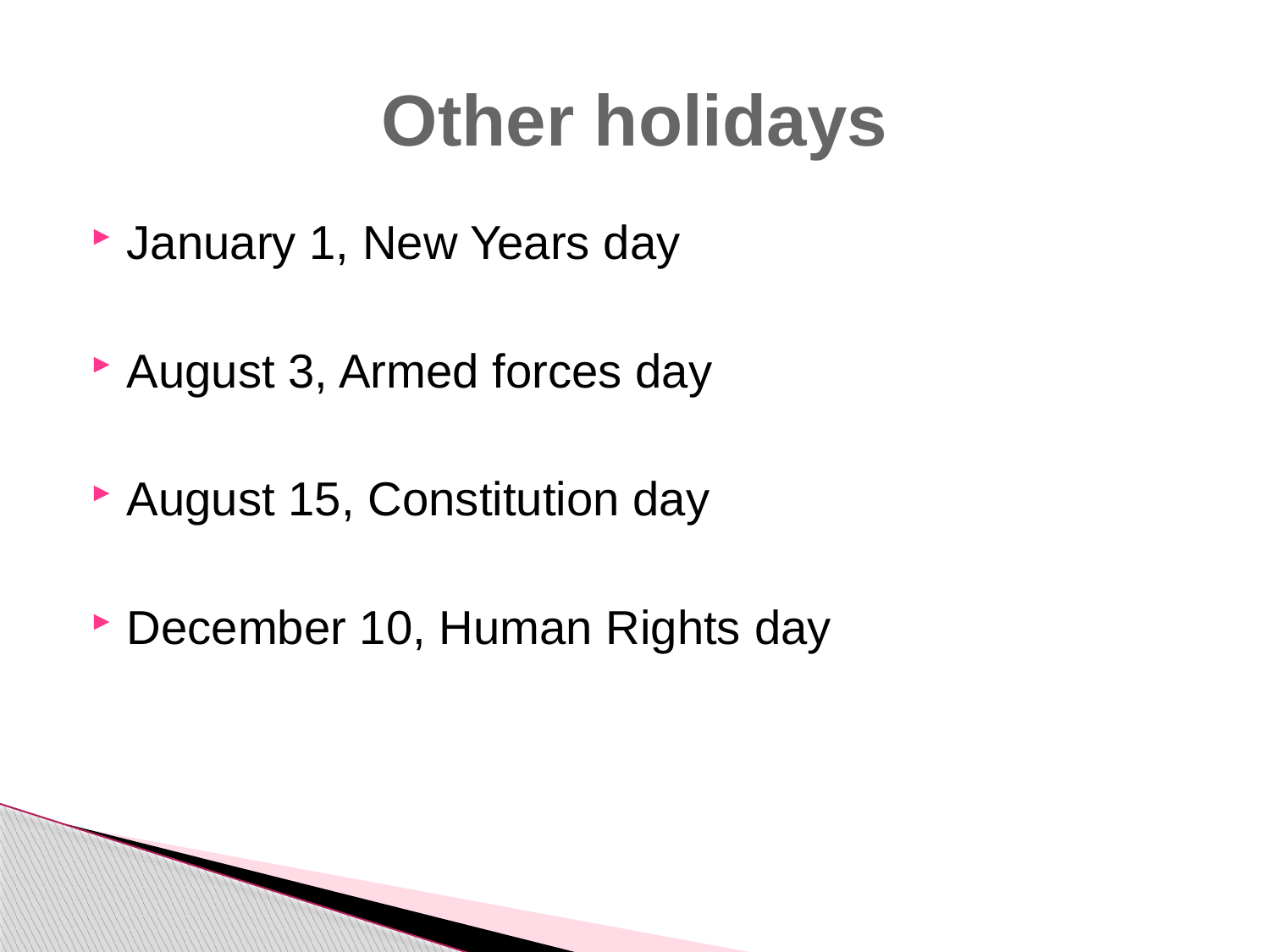

# Other holidays
January 1, New Years day

August 3, Armed forces day

August 15, Constitution day

December 10, Human Rights day